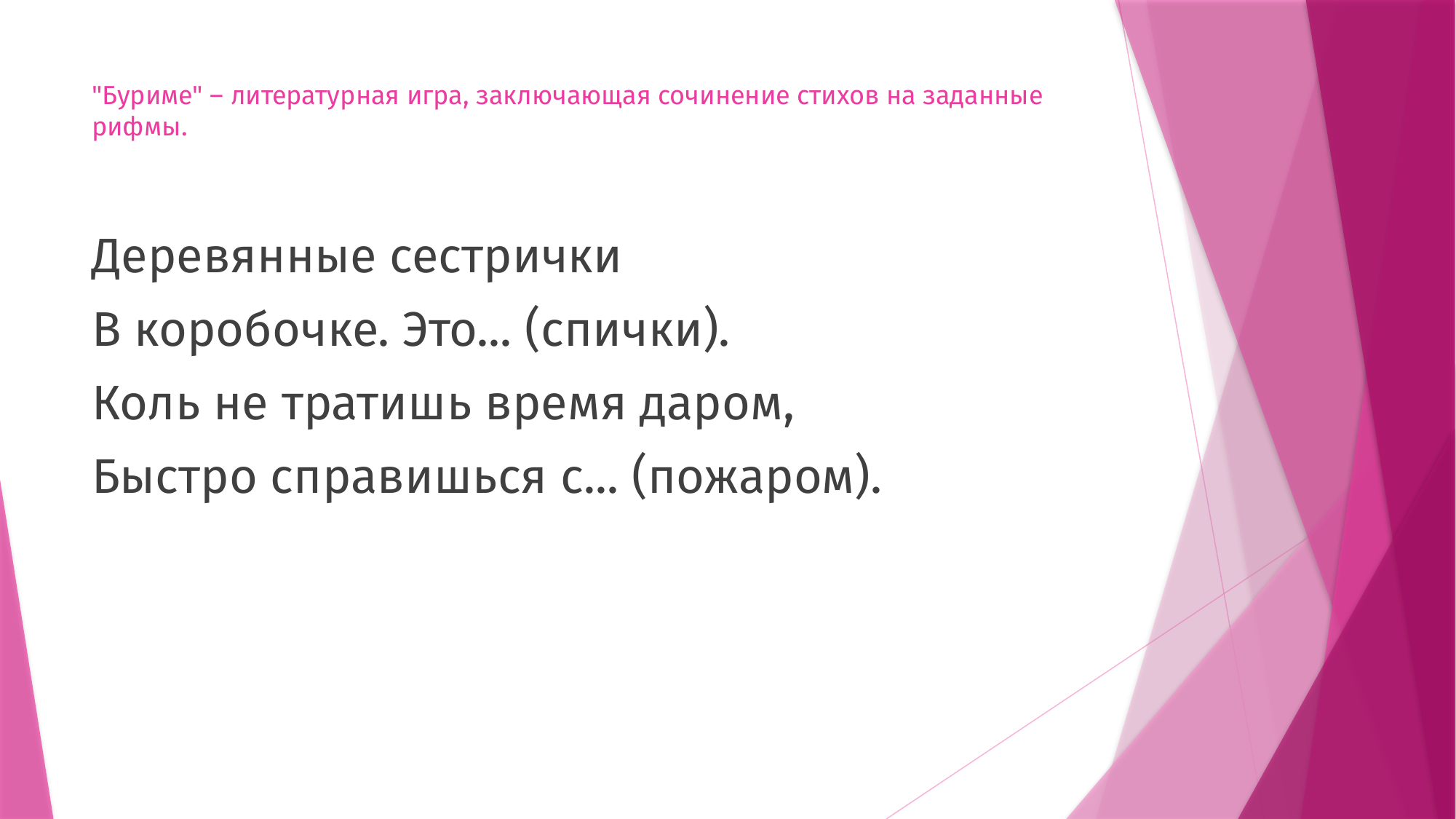

# "Буриме" – литературная игра, заключающая сочинение стихов на заданные рифмы.
Деревянные сестрички
В коробочке. Это... (спички).
Коль не тратишь время даром,
Быстро справишься с... (пожаром).